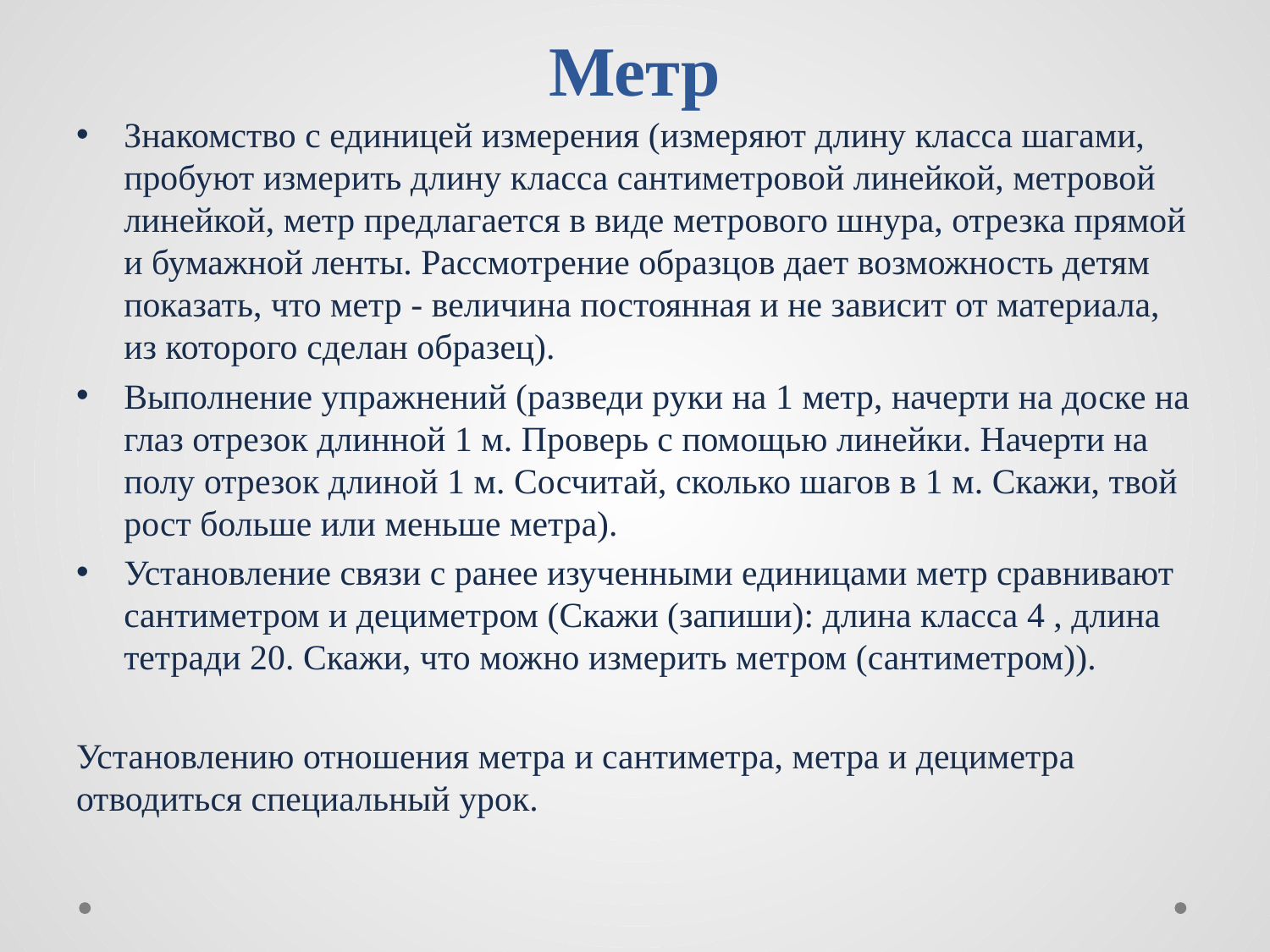

# Метр
Знакомство с единицей измерения (измеряют длину класса шагами, пробуют измерить длину класса сантиметровой линейкой, метровой линейкой, метр предлагается в виде метрового шнура, отрезка прямой и бумажной ленты. Рассмотрение образцов дает возможность детям показать, что метр - величина постоянная и не зависит от материала, из которого сделан образец).
Выполнение упражнений (разведи руки на 1 метр, начерти на доске на глаз отрезок длинной 1 м. Проверь с помощью линейки. Начерти на полу отрезок длиной 1 м. Сосчитай, сколько шагов в 1 м. Скажи, твой рост больше или меньше метра).
Установление связи с ранее изученными единицами метр сравнивают сантиметром и дециметром (Скажи (запиши): длина класса 4 , длина тетради 20. Скажи, что можно измерить метром (сантиметром)).

Установлению отношения метра и сантиметра, метра и дециметра отводиться специальный урок.